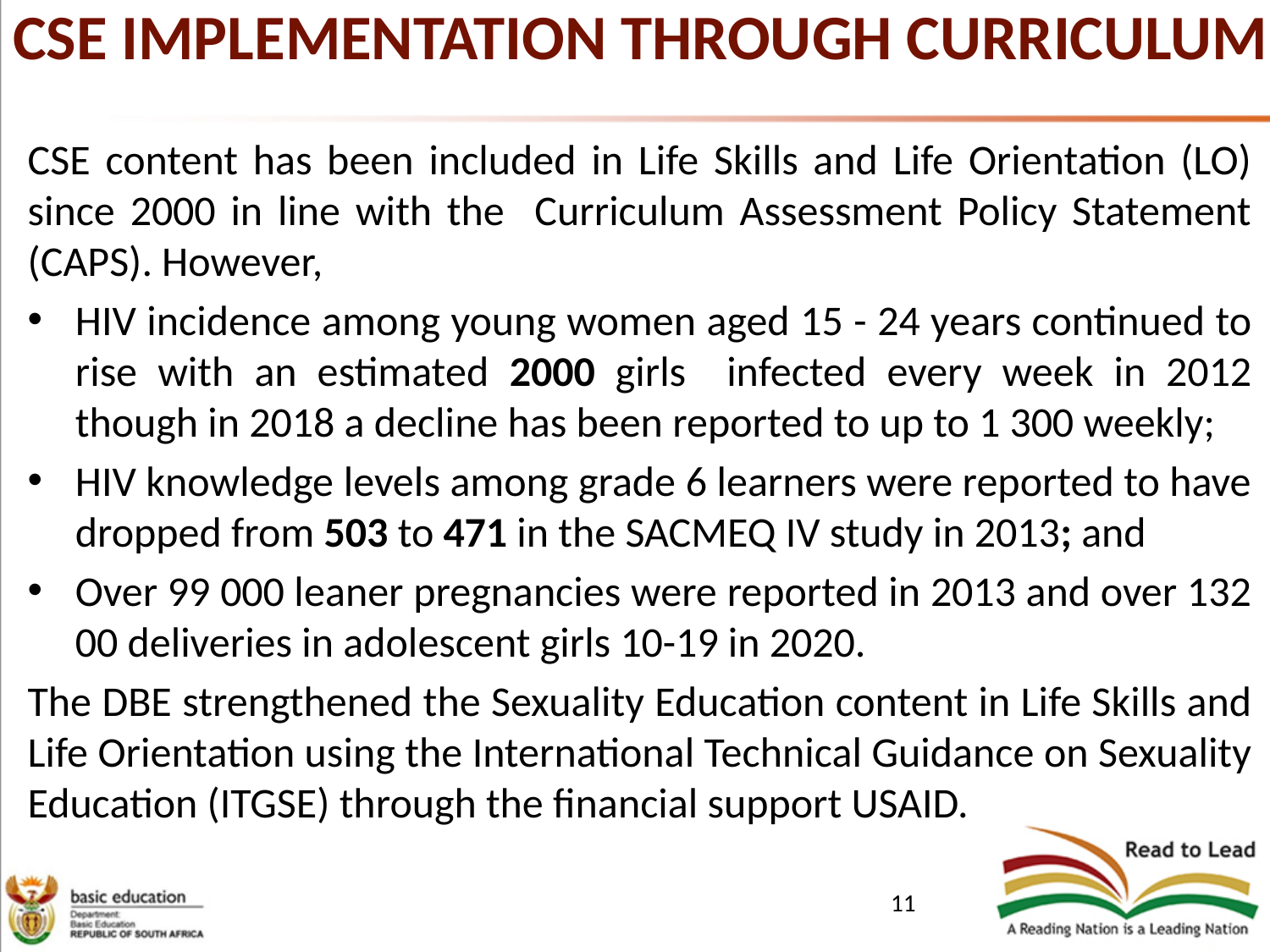

# CSE IMPLEMENTATION THROUGH CURRICULUM
CSE content has been included in Life Skills and Life Orientation (LO) since 2000 in line with the  Curriculum Assessment Policy Statement (CAPS). However,
HIV incidence among young women aged 15 - 24 years continued to rise with an estimated 2000 girls  infected every week in 2012 though in 2018 a decline has been reported to up to 1 300 weekly;
HIV knowledge levels among grade 6 learners were reported to have dropped from 503 to 471 in the SACMEQ IV study in 2013; and
Over 99 000 leaner pregnancies were reported in 2013 and over 132 00 deliveries in adolescent girls 10-19 in 2020.
The DBE strengthened the Sexuality Education content in Life Skills and Life Orientation using the International Technical Guidance on Sexuality Education (ITGSE) through the financial support USAID.

11